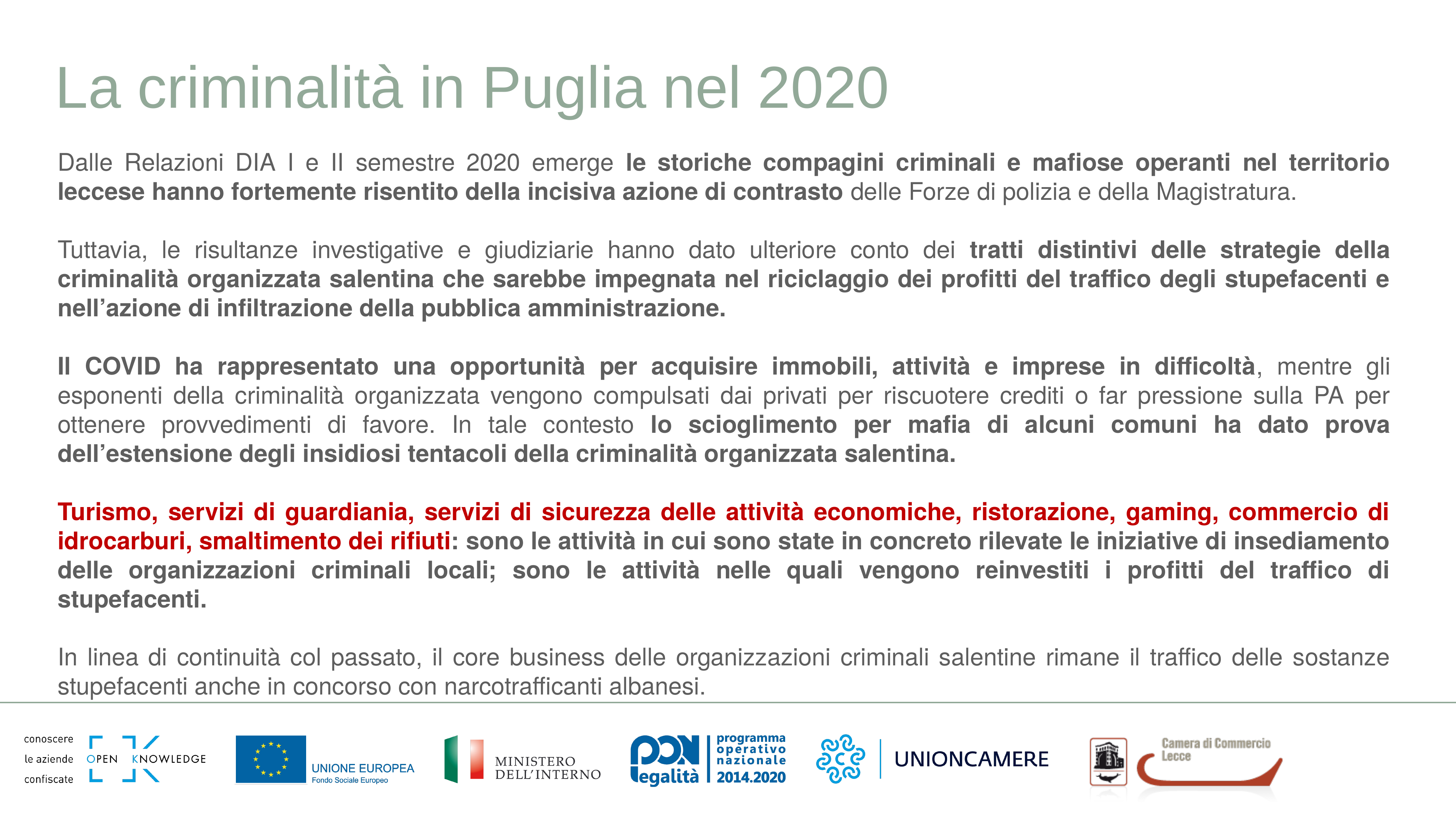

La criminalità in Puglia nel 2020
Dalle Relazioni DIA I e II semestre 2020 emerge le storiche compagini criminali e mafiose operanti nel territorio leccese hanno fortemente risentito della incisiva azione di contrasto delle Forze di polizia e della Magistratura.

Tuttavia, le risultanze investigative e giudiziarie hanno dato ulteriore conto dei tratti distintivi delle strategie della criminalità organizzata salentina che sarebbe impegnata nel riciclaggio dei profitti del traffico degli stupefacenti e nell’azione di infiltrazione della pubblica amministrazione.

Il COVID ha rappresentato una opportunità per acquisire immobili, attività e imprese in difficoltà, mentre gli esponenti della criminalità organizzata vengono compulsati dai privati per riscuotere crediti o far pressione sulla PA per ottenere provvedimenti di favore. In tale contesto lo scioglimento per mafia di alcuni comuni ha dato prova dell’estensione degli insidiosi tentacoli della criminalità organizzata salentina.

Turismo, servizi di guardiania, servizi di sicurezza delle attività economiche, ristorazione, gaming, commercio di idrocarburi, smaltimento dei rifiuti: sono le attività in cui sono state in concreto rilevate le iniziative di insediamento delle organizzazioni criminali locali; sono le attività nelle quali vengono reinvestiti i profitti del traffico di stupefacenti.

In linea di continuità col passato, il core business delle organizzazioni criminali salentine rimane il traffico delle sostanze stupefacenti anche in concorso con narcotrafficanti albanesi.